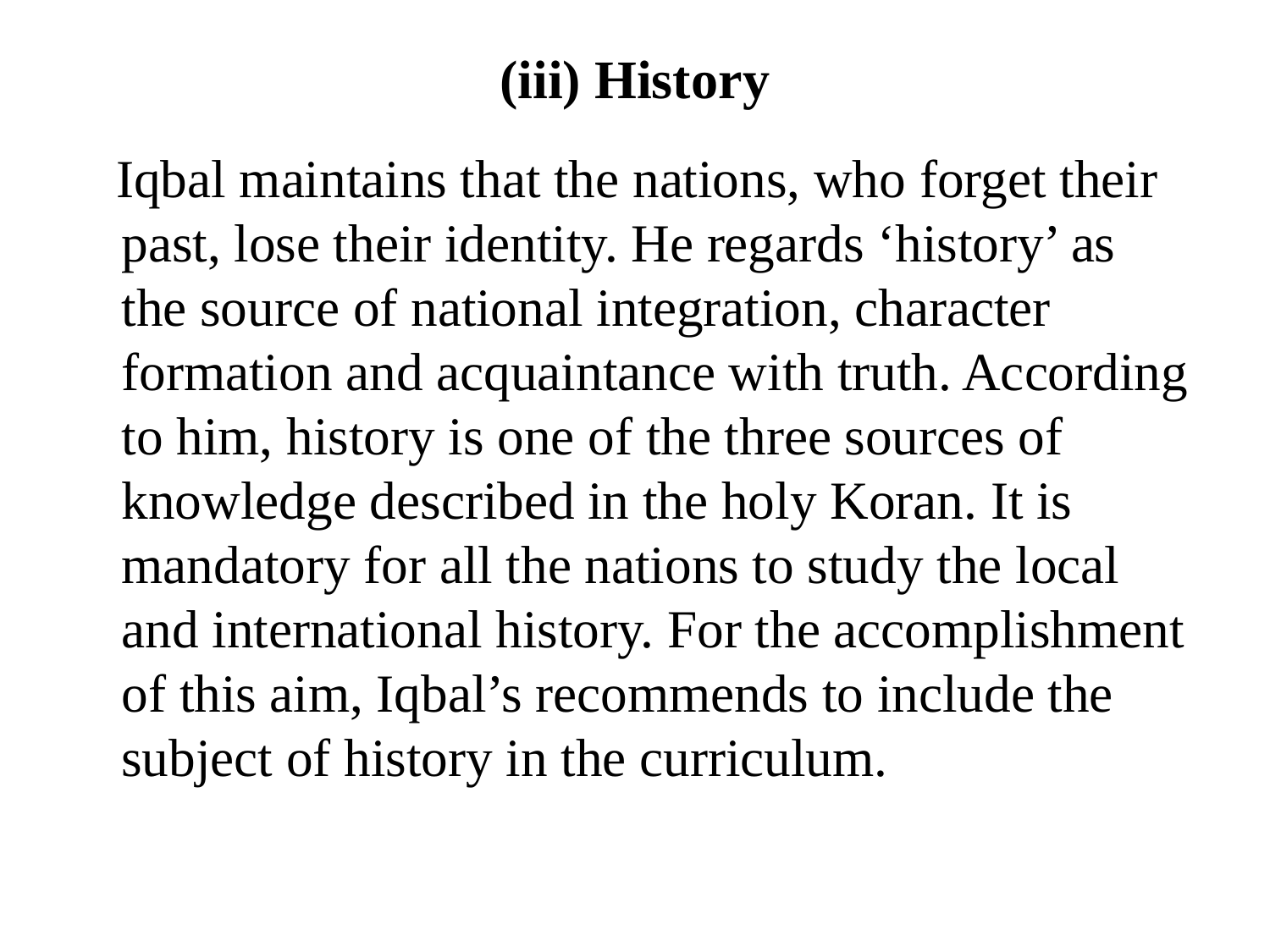

# (iii) History
   Iqbal maintains that the nations, who forget their past, lose their identity. He regards ‘history’ as the source of national integration, character formation and acquaintance with truth. According to him, history is one of the three sources of knowledge described in the holy Koran. It is mandatory for all the nations to study the local and international history. For the accomplishment of this aim, Iqbal’s recommends to include the subject of history in the curriculum.